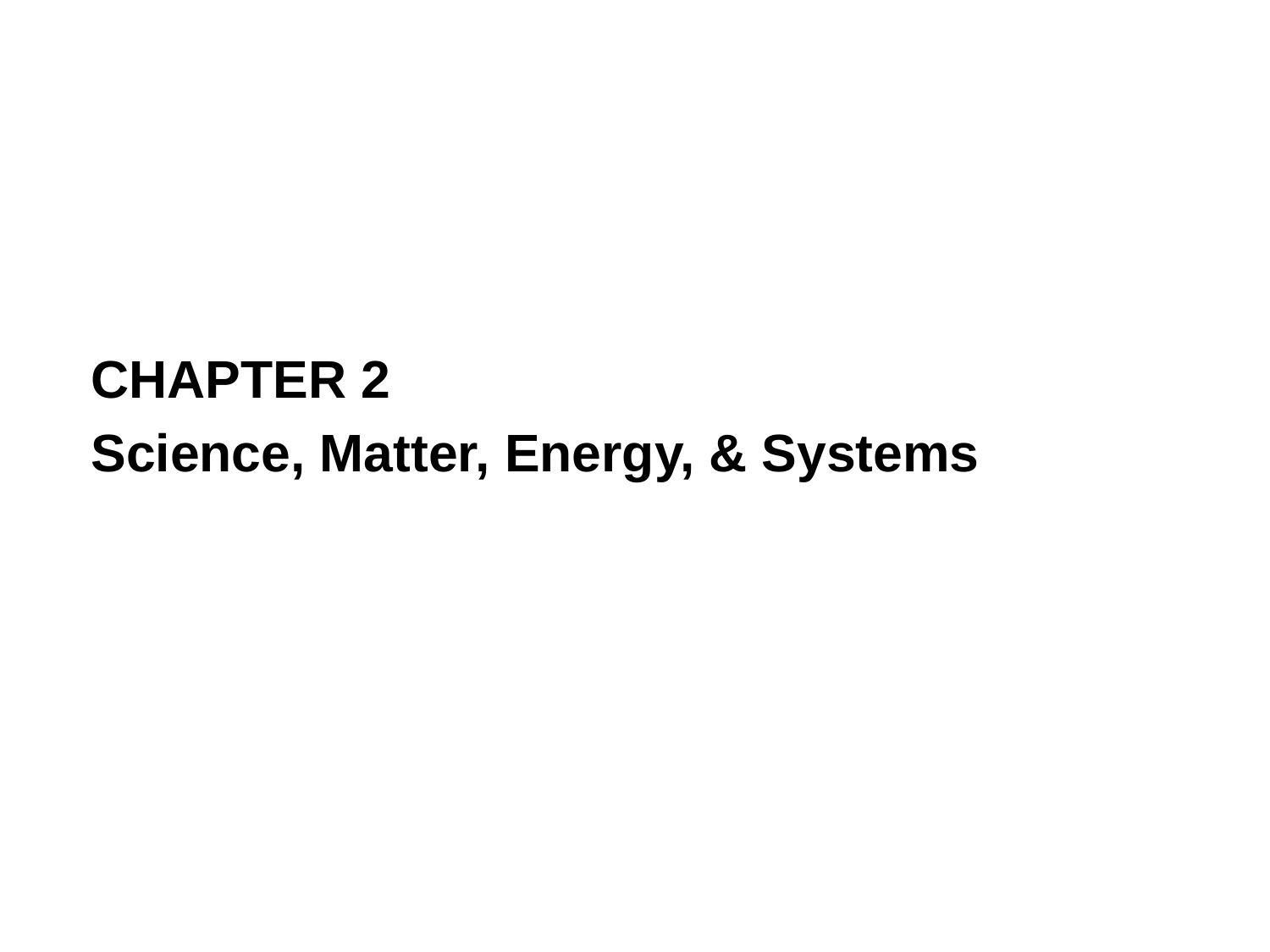

CHAPTER 2
Science, Matter, Energy, & Systems